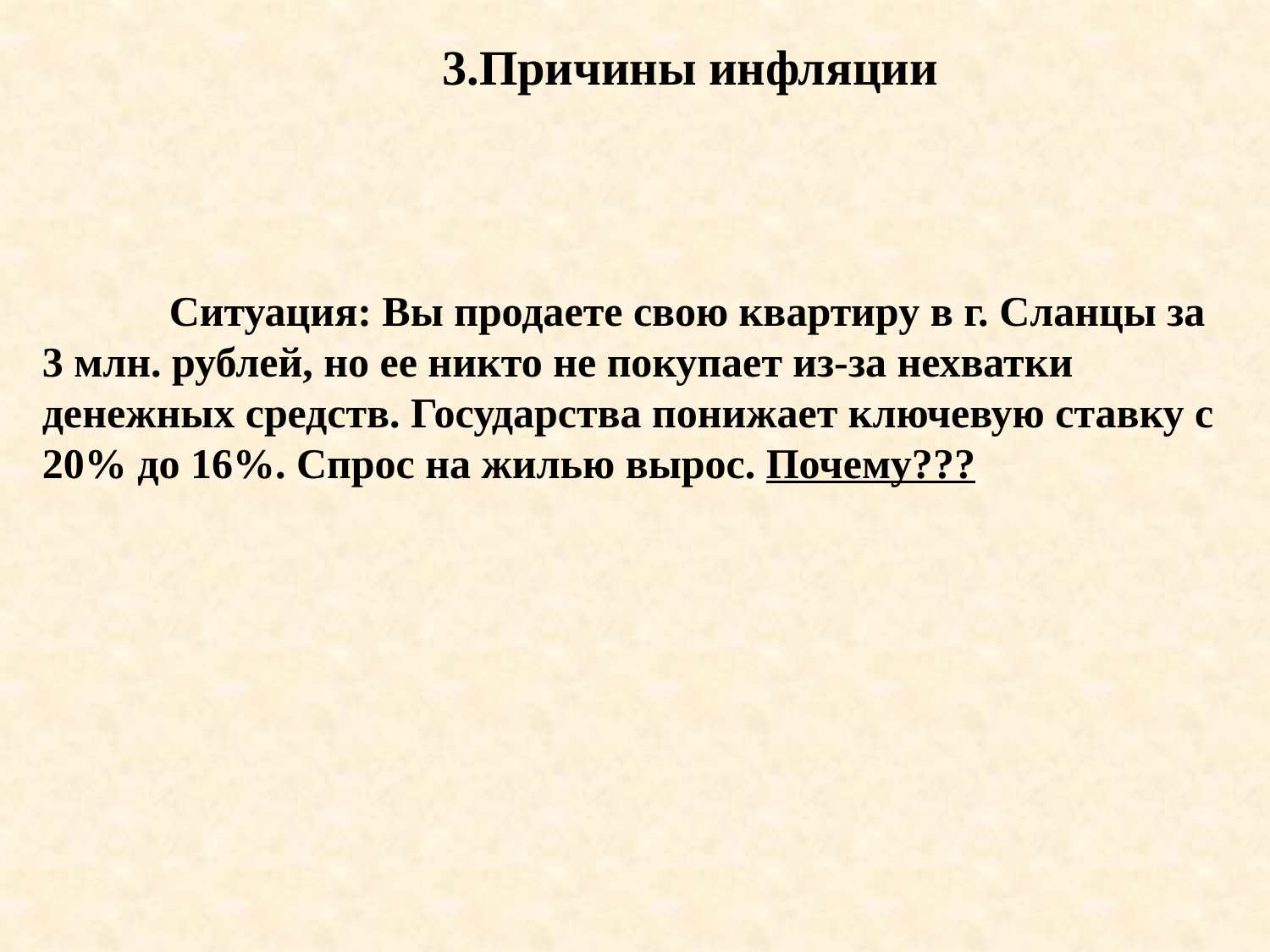

3.Причины инфляции
	Ситуация: Вы продаете свою квартиру в г. Сланцы за 3 млн. рублей, но ее никто не покупает из-за нехватки денежных средств. Государства понижает ключевую ставку с 20% до 16%. Спрос на жилью вырос. Почему???